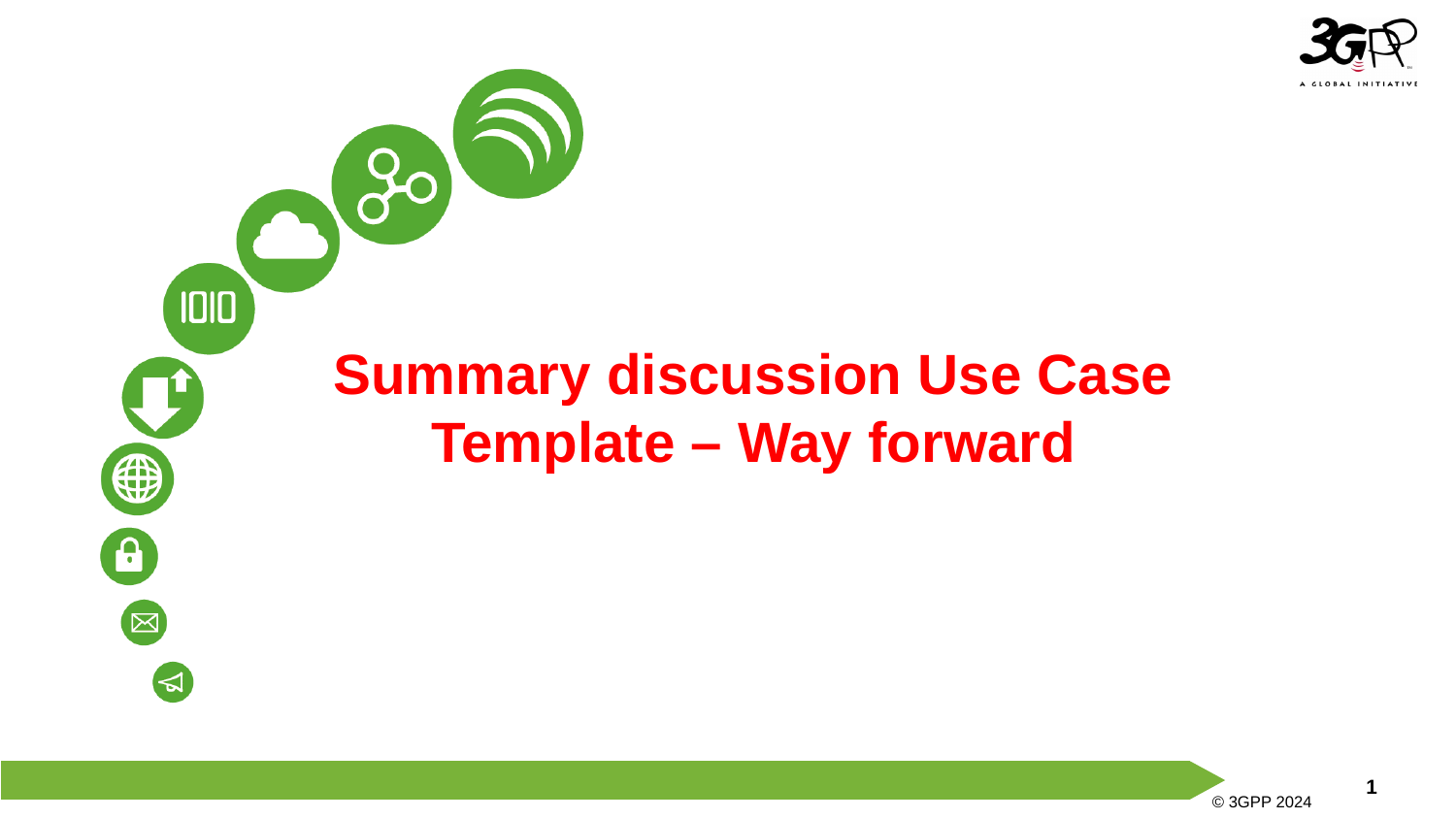

Summary discussion Use Case Template – Way forward

© 3GPP 2024